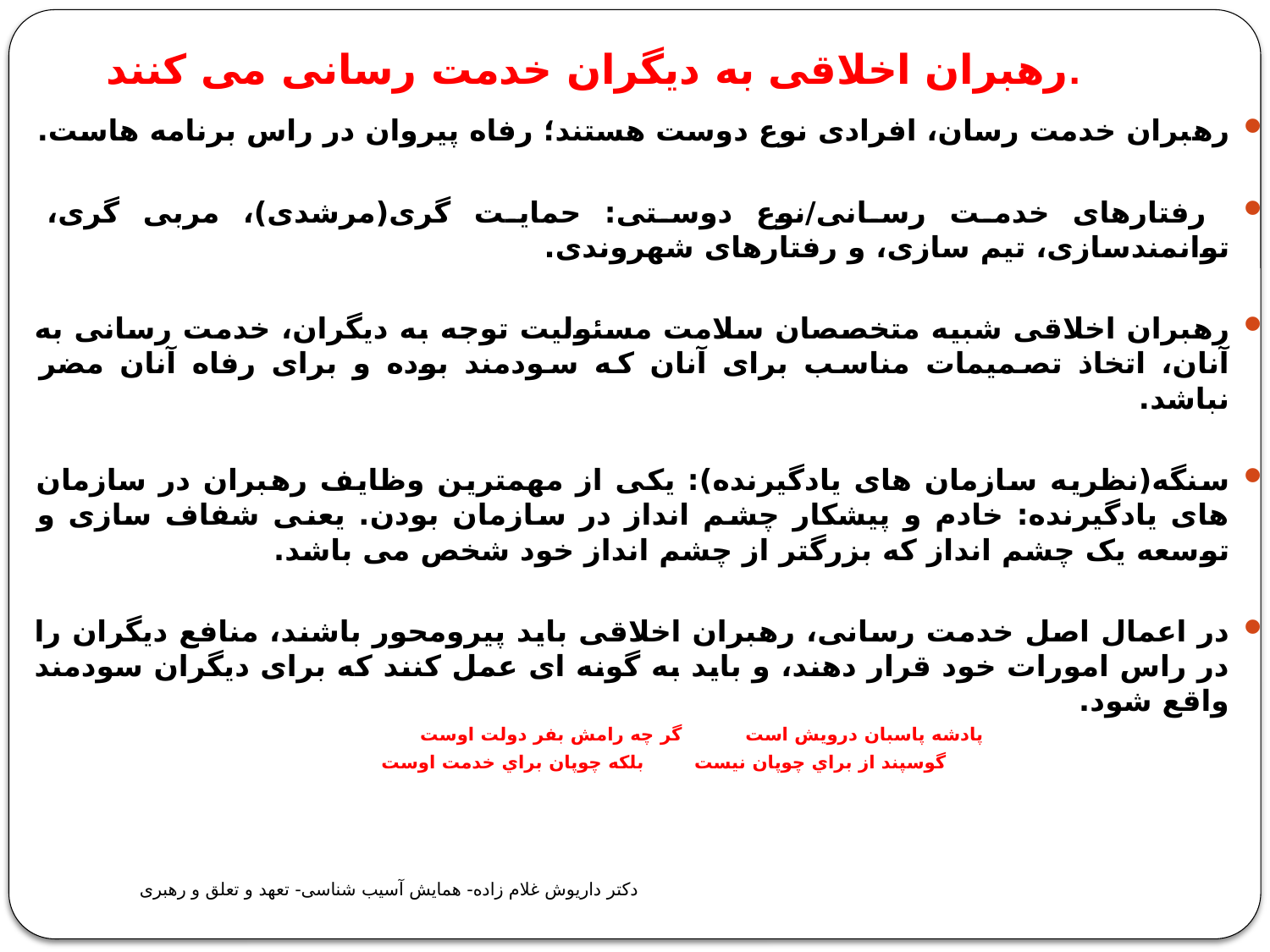

# رهبران اخلاقی به دیگران خدمت رسانی می کنند.
رهبران خدمت رسان، افرادی نوع دوست هستند؛ رفاه پیروان در راس برنامه هاست.

 رفتارهای خدمت رسانی/نوع دوستی: حمایت گری(مرشدی)، مربی گری، توانمندسازی، تیم سازی، و رفتارهای شهروندی.

رهبران اخلاقی شبیه متخصصان سلامت مسئولیت توجه به دیگران، خدمت رسانی به آنان، اتخاذ تصمیمات مناسب برای آنان که سودمند بوده و برای رفاه آنان مضر نباشد.

سنگه(نظریه سازمان های یادگیرنده): یکی از مهمترین وظایف رهبران در سازمان های یادگیرنده: خادم و پیشکار چشم انداز در سازمان بودن. یعنی شفاف سازی و توسعه یک چشم انداز که بزرگتر از چشم انداز خود شخص می باشد.

در اعمال اصل خدمت رسانی، رهبران اخلاقی باید پیرومحور باشند، منافع دیگران را در راس امورات خود قرار دهند، و باید به گونه ای عمل کنند که برای دیگران سودمند واقع شود.
                                                      پادشه پاسبان درويش است          گر چه رامش بفر دولت اوست
                                                 گوسپند از براي چوپان نيست        بلكه چوپان براي خدمت اوست

دکتر داریوش غلام زاده- همایش آسیب شناسی- تعهد و تعلق و رهبری